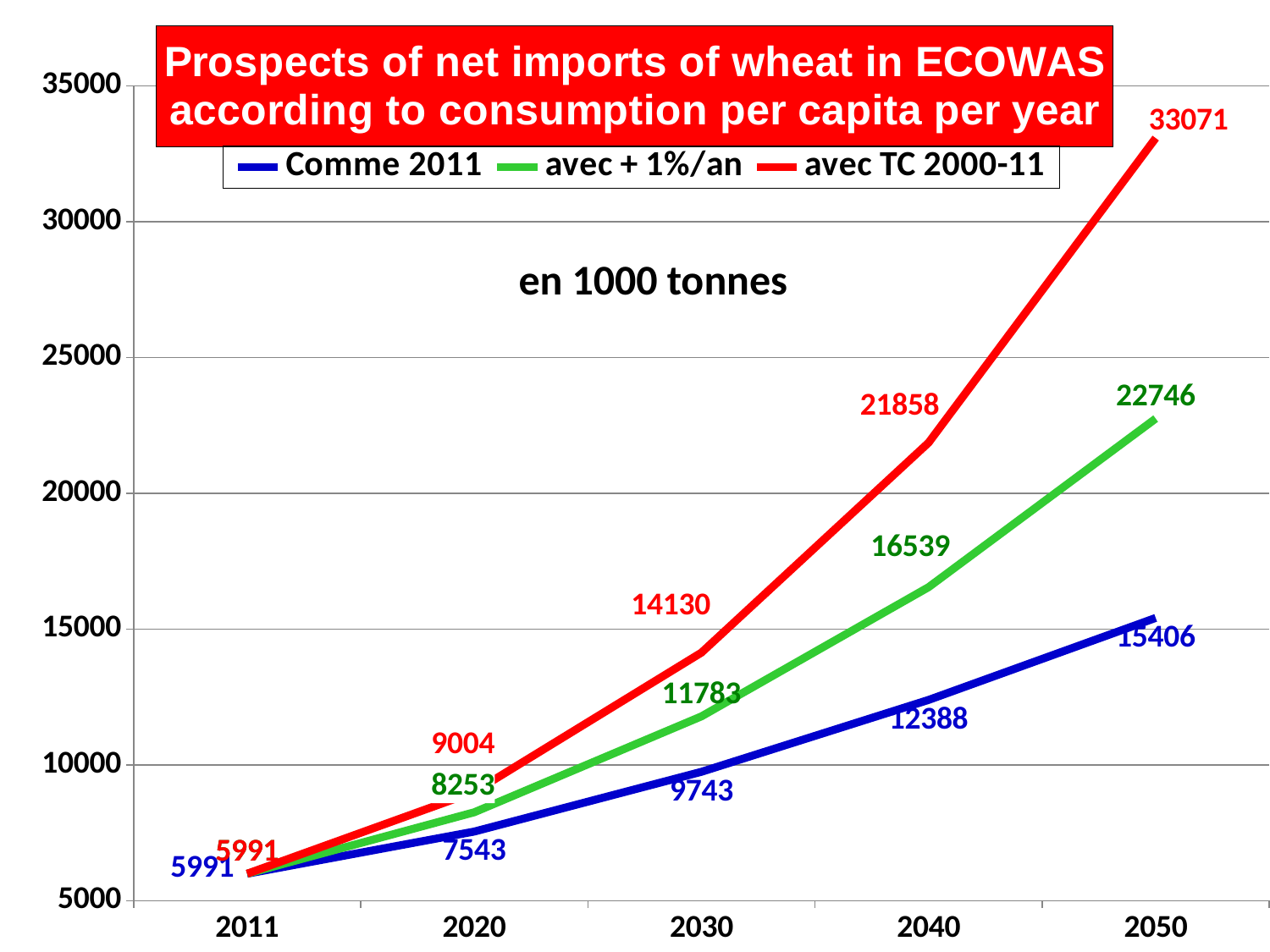

### Chart: Prospects of net imports of wheat in ECOWAS according to consumption per capita per year

| Category | Comme 2011 | avec + 1%/an | avec TC 2000-11 |
|---|---|---|---|
| 2011 | 5991.0 | 5991.0 | 5991.0 |
| 2020 | 7543.0 | 8253.0 | 9004.0 |
| 2030 | 9743.0 | 11783.0 | 14130.0 |
| 2040 | 12388.0 | 16539.0 | 21858.0 |
| 2050 | 15406.0 | 22746.0 | 33071.0 |
en 1000 tonnes